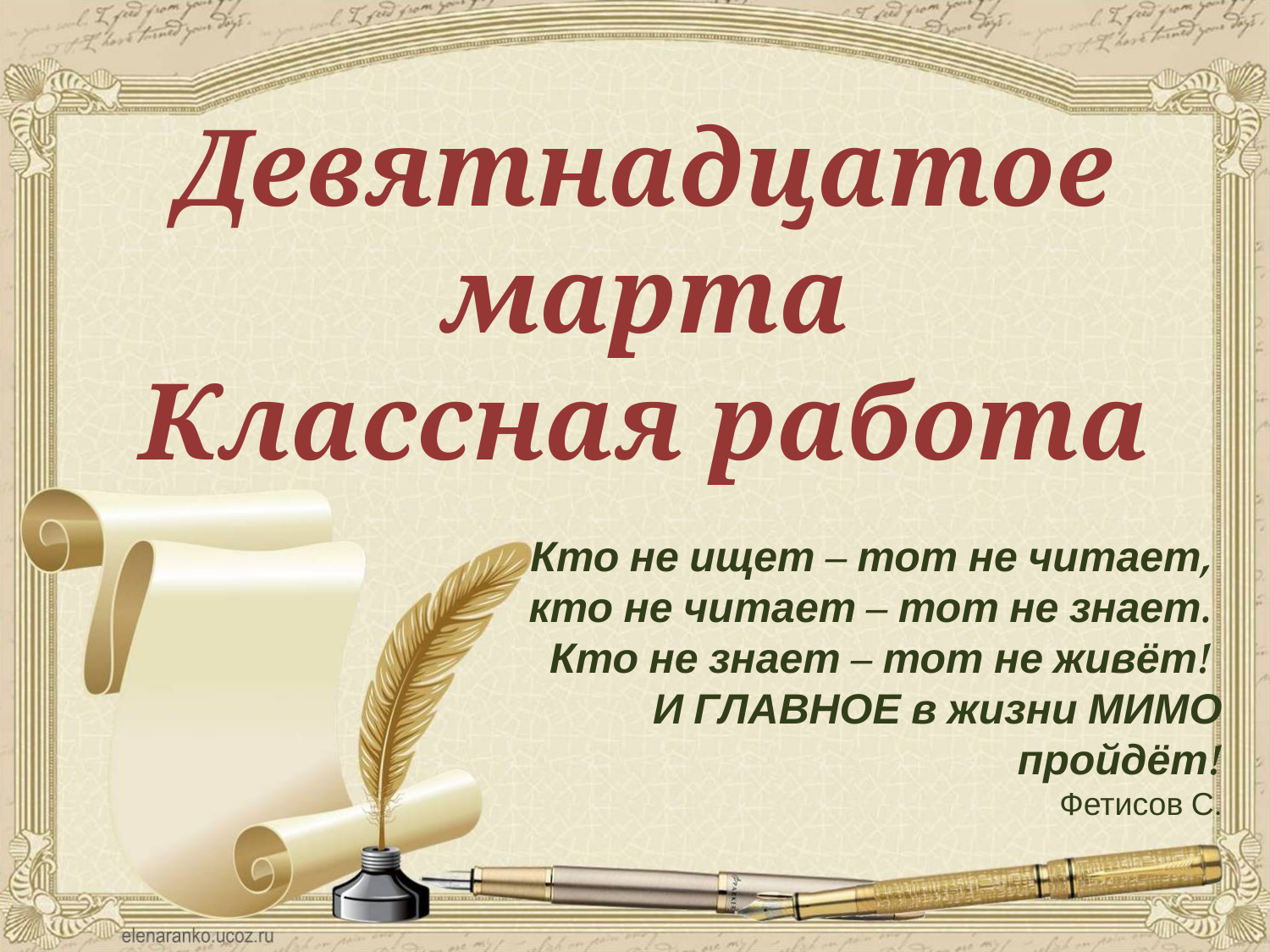

Девятнадцатое марта
Классная работа
Кто не ищет – тот не читает,
кто не читает – тот не знает.
Кто не знает – тот не живёт!
И ГЛАВНОЕ в жизни МИМО пройдёт!
Фетисов С.